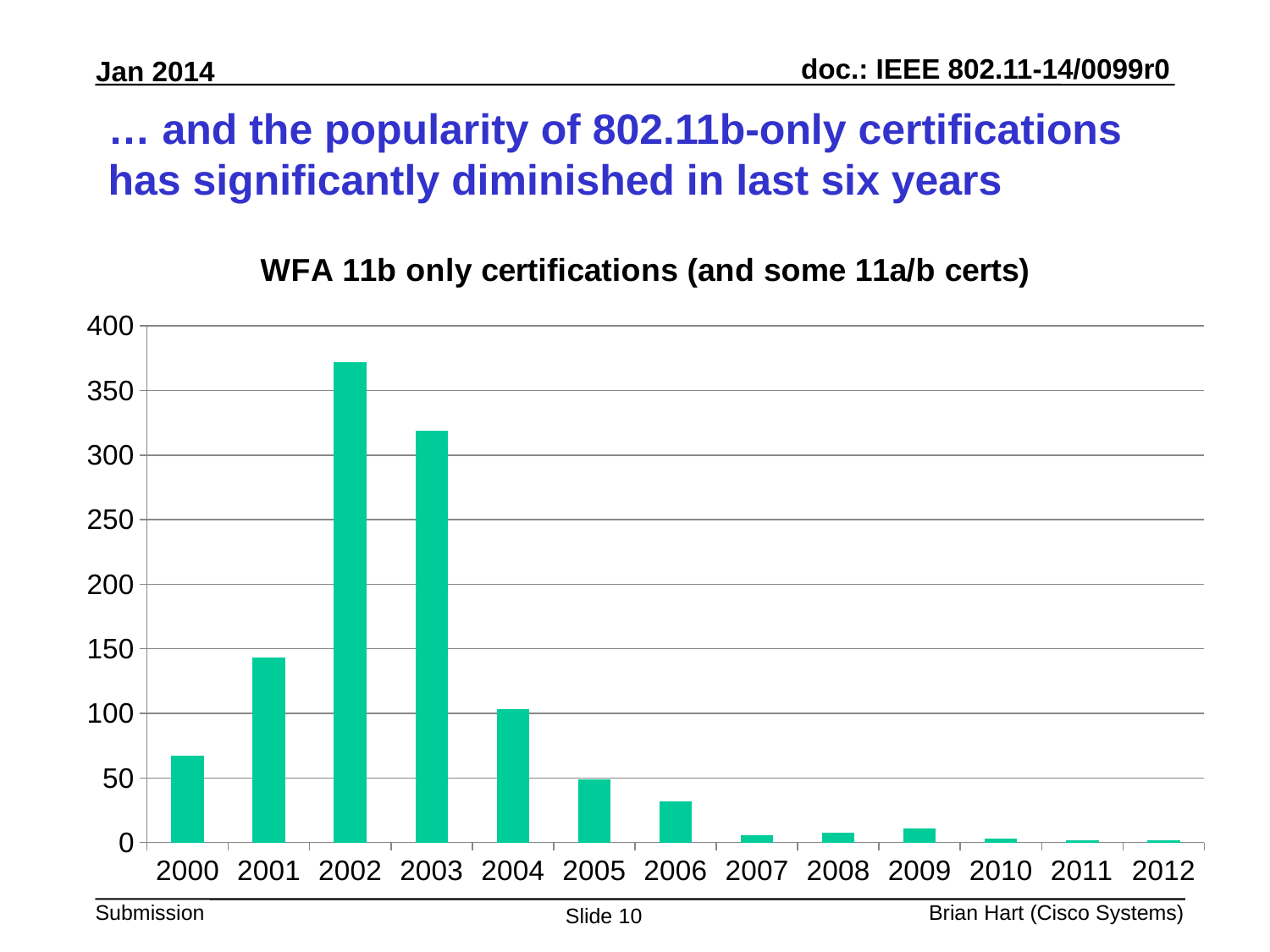

# … and the popularity of 802.11b-only certifications has significantly diminished in last six years

### Chart: WFA 11b only certifications (and some 11a/b certs)

| Category | Series 1 |
|---|---|
| 2000 | 67.0 |
| 2001 | 143.0 |
| 2002 | 372.0 |
| 2003 | 319.0 |
| 2004 | 103.0 |
| 2005 | 49.0 |
| 2006 | 32.0 |
| 2007 | 6.0 |
| 2008 | 8.0 |
| 2009 | 11.0 |
| 2010 | 3.0 |
| 2011 | 2.0 |
| 2012 | 2.0 |